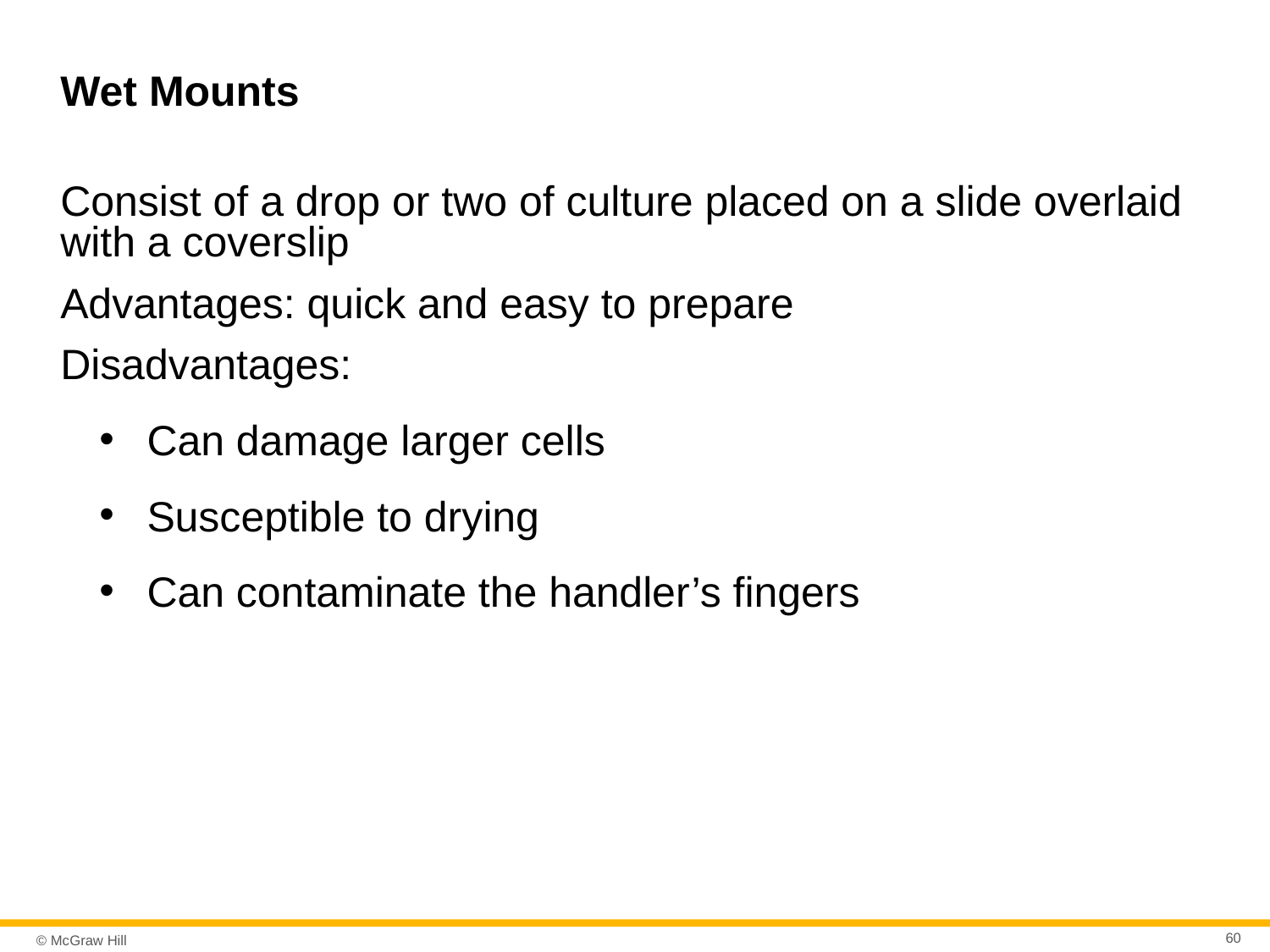

# Wet Mounts
Consist of a drop or two of culture placed on a slide overlaid with a coverslip
Advantages: quick and easy to prepare
Disadvantages:
Can damage larger cells
Susceptible to drying
Can contaminate the handler’s fingers